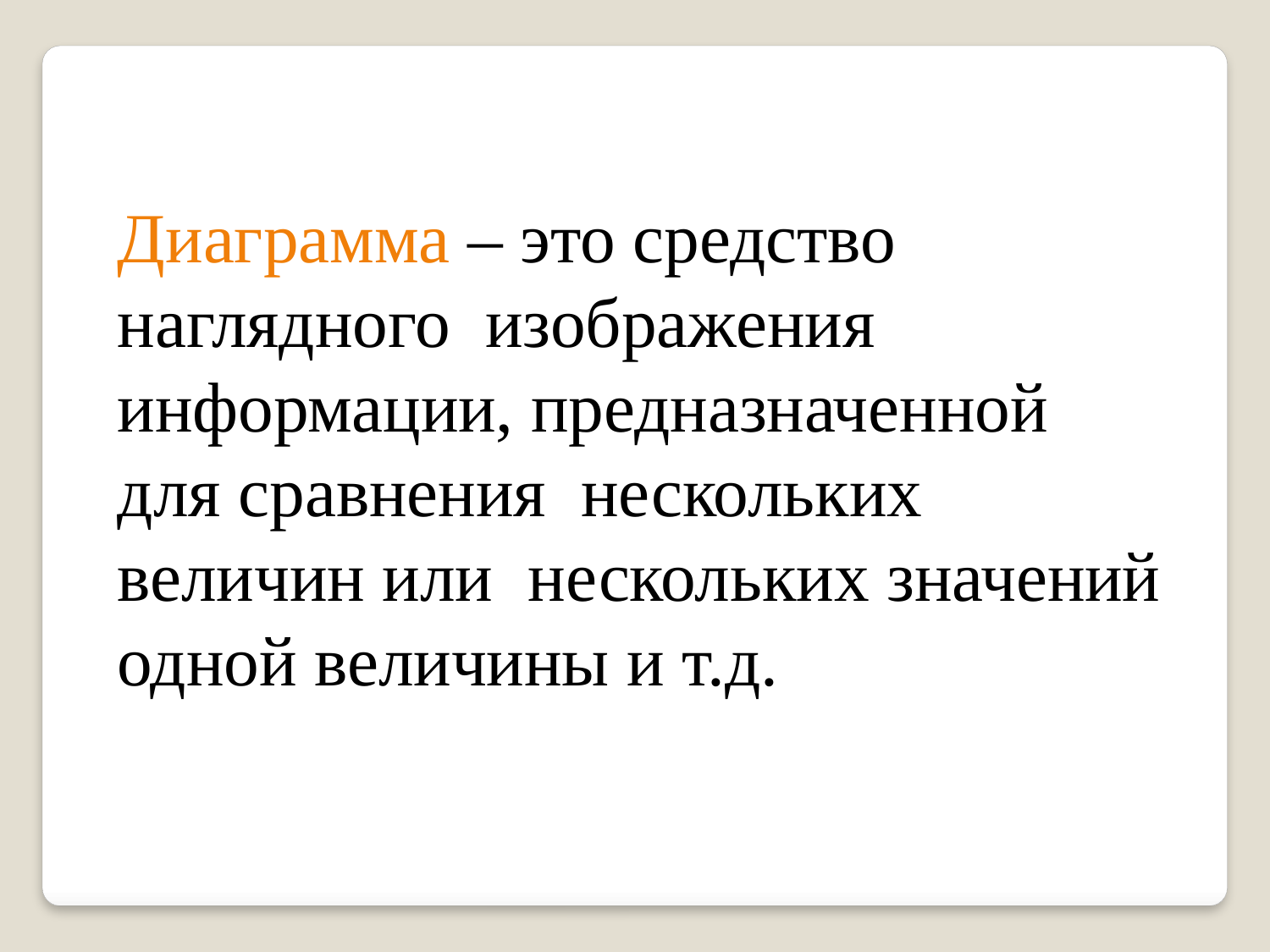

Диаграмма – это средство наглядного  изображения информации, предназначенной для сравнения  нескольких величин или  нескольких значений одной величины и т.д.